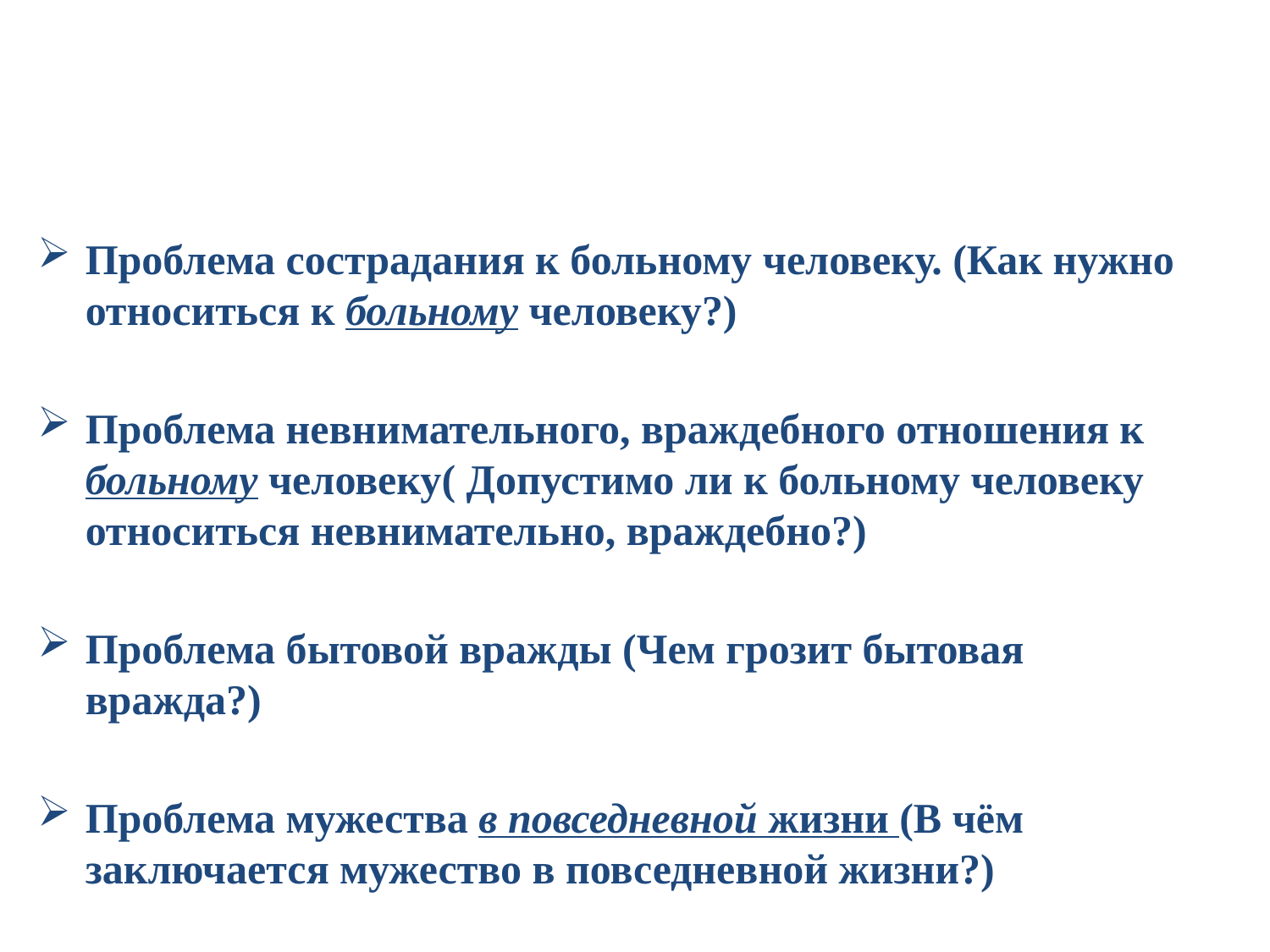

#
Проблема сострадания к больному человеку. (Как нужно относиться к больному человеку?)

Проблема невнимательного, враждебного отношения к больному человеку( Допустимо ли к больному человеку относиться невнимательно, враждебно?)

Проблема бытовой вражды (Чем грозит бытовая вражда?)

Проблема мужества в повседневной жизни (В чём заключается мужество в повседневной жизни?)